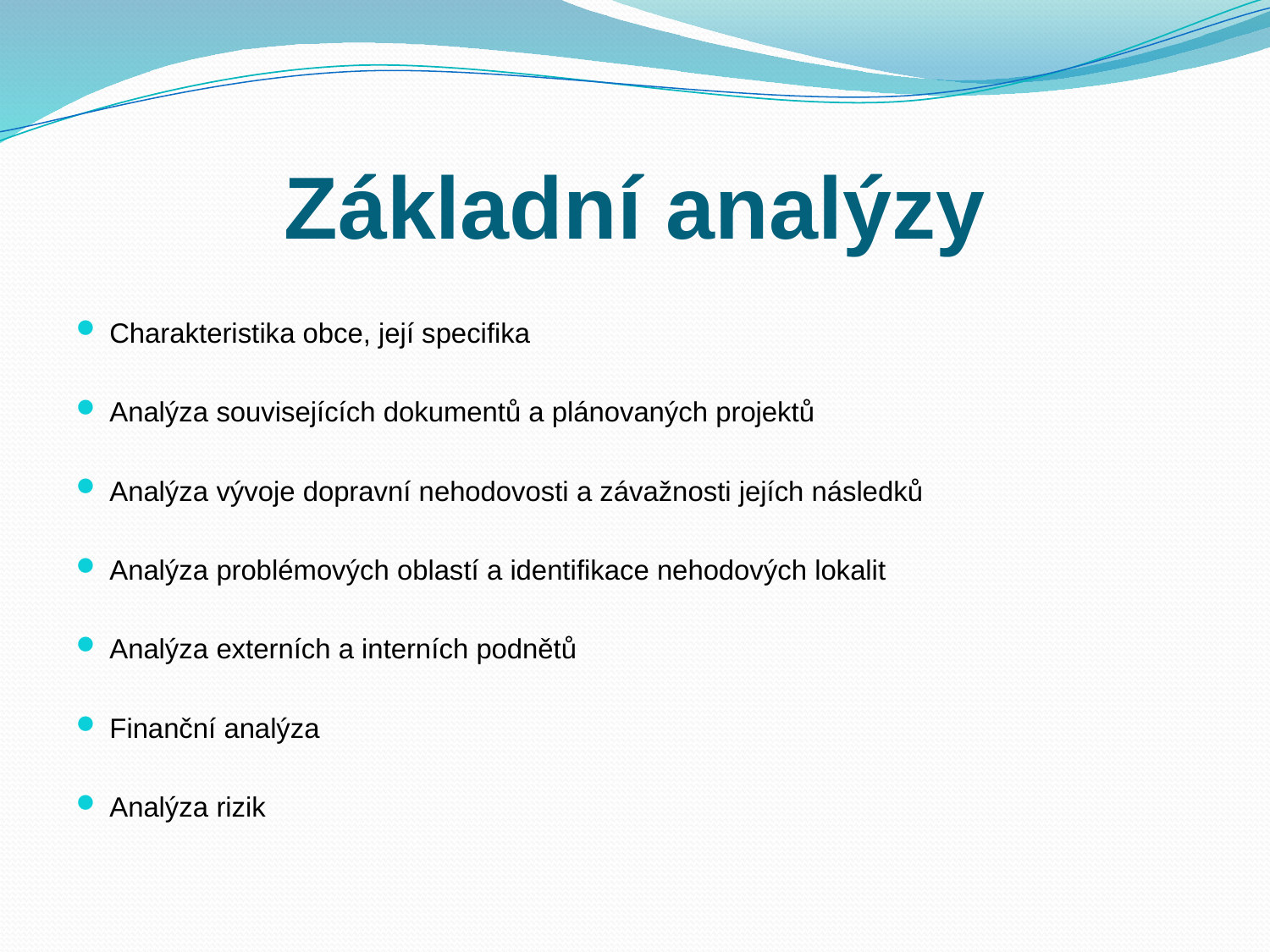

# Základní analýzy
Charakteristika obce, její specifika
Analýza souvisejících dokumentů a plánovaných projektů
Analýza vývoje dopravní nehodovosti a závažnosti jejích následků
Analýza problémových oblastí a identifikace nehodových lokalit
Analýza externích a interních podnětů
Finanční analýza
Analýza rizik